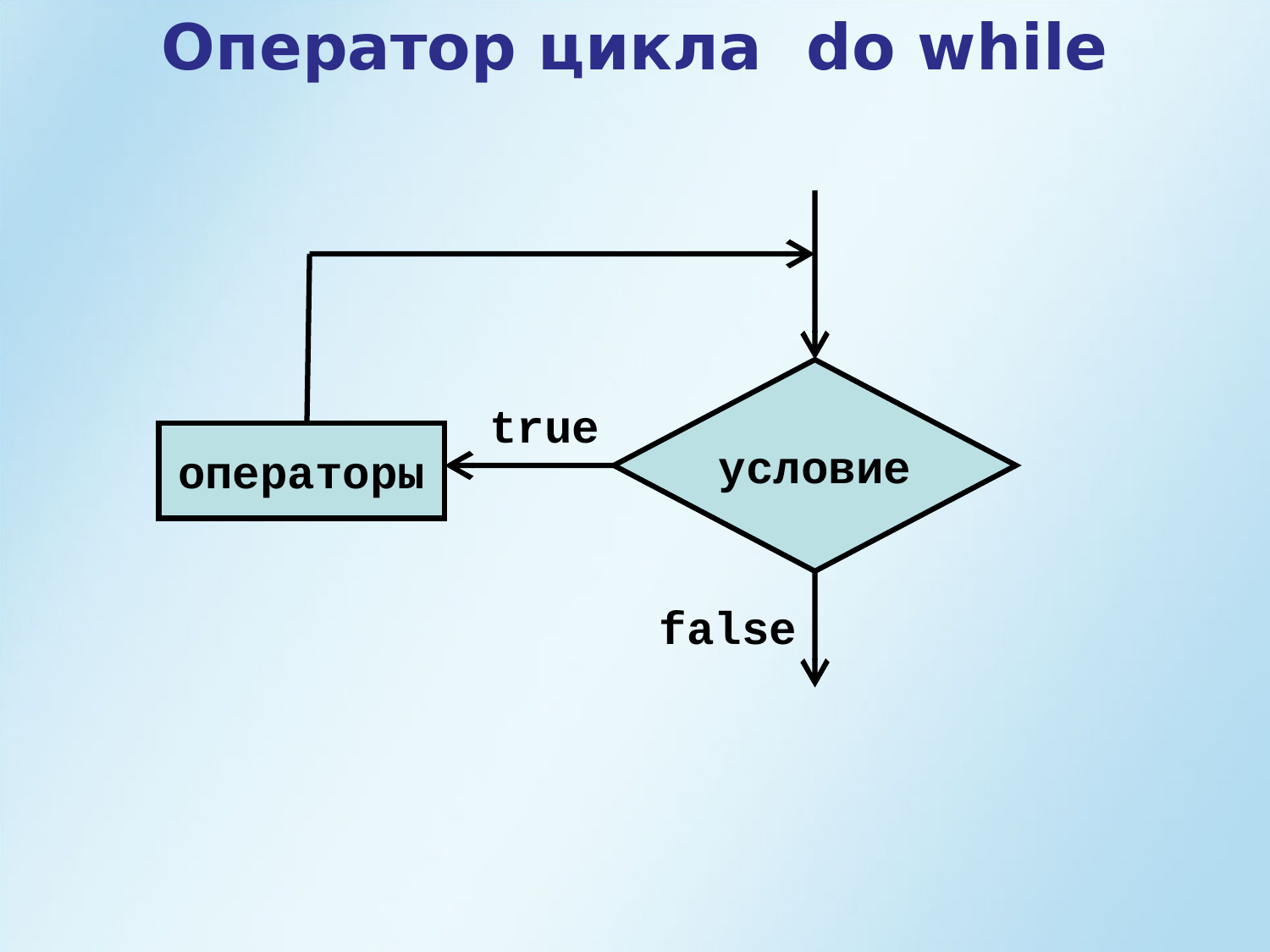

Оператор цикла  do while

условие
true
операторы

false